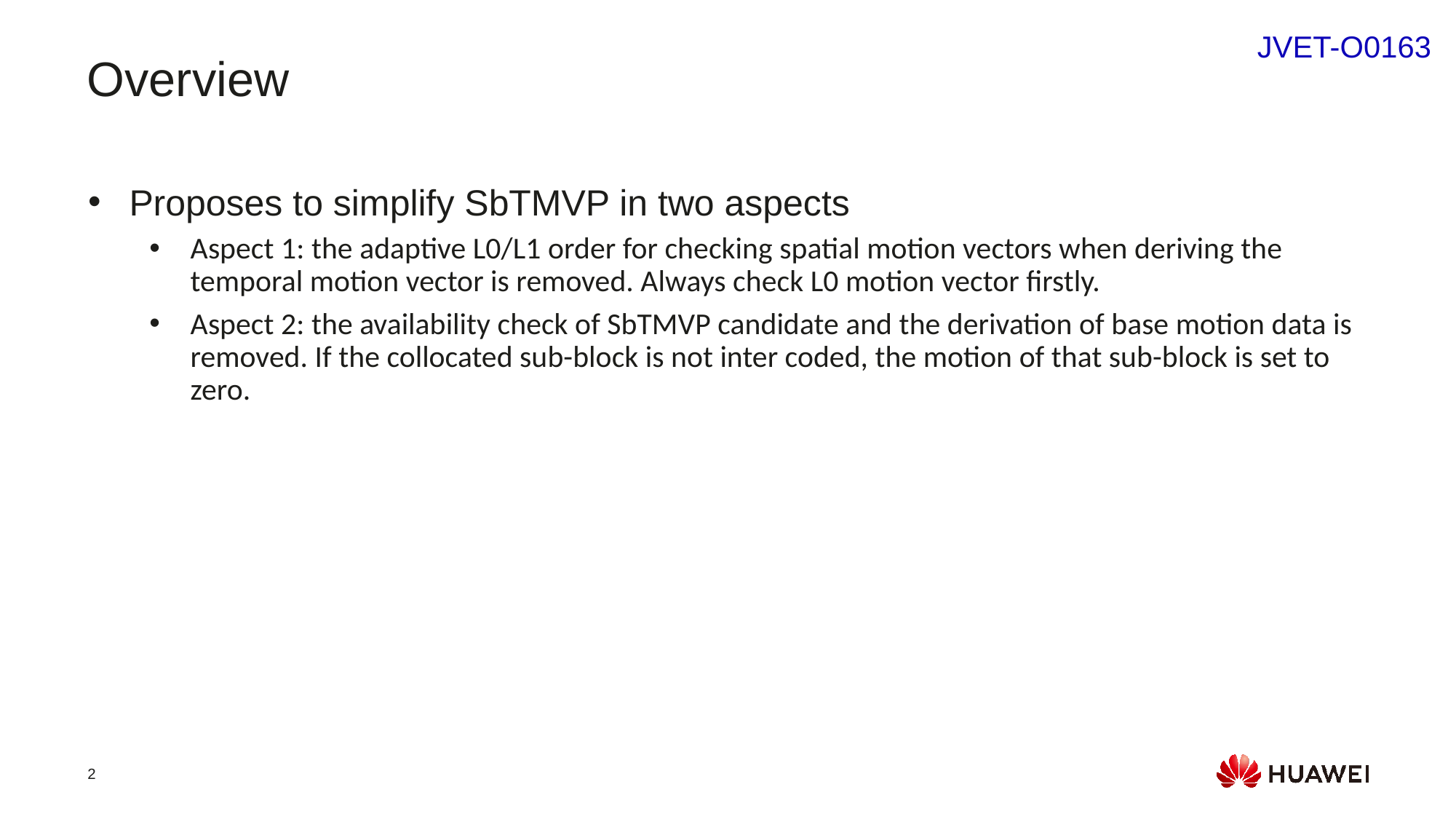

JVET-O0163
Overview
Proposes to simplify SbTMVP in two aspects
Aspect 1: the adaptive L0/L1 order for checking spatial motion vectors when deriving the temporal motion vector is removed. Always check L0 motion vector firstly.
Aspect 2: the availability check of SbTMVP candidate and the derivation of base motion data is removed. If the collocated sub-block is not inter coded, the motion of that sub-block is set to zero.